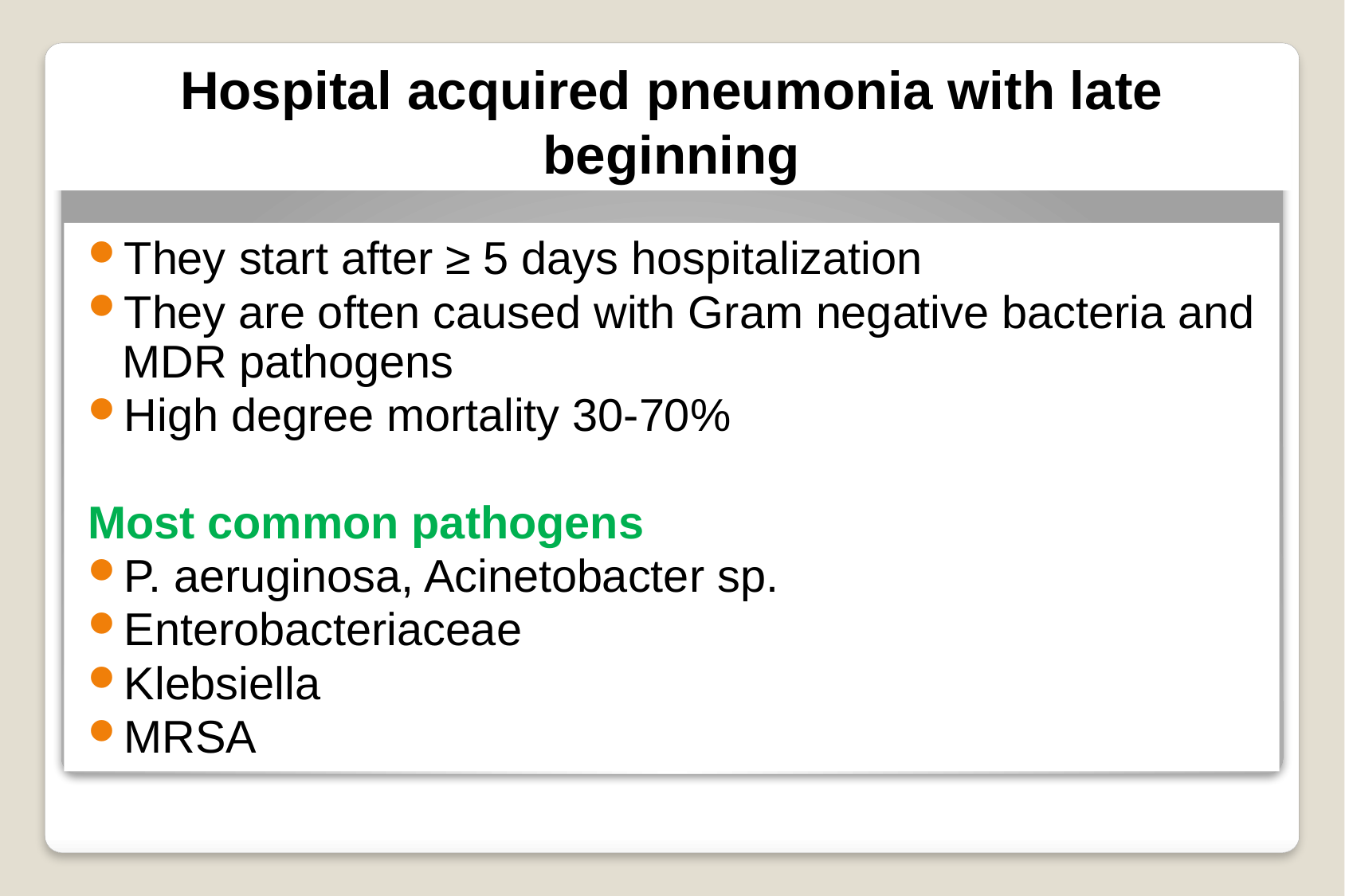

# Hospital acquired pneumonia with late beginning
They start after ≥ 5 days hospitalization
They are often caused with Gram negative bacteria and MDR pathogens
High degree mortality 30-70%

Most common pathogens
P. aeruginosa, Acinetobacter sp.
Enterobacteriaceae
Klebsiella
MRSA